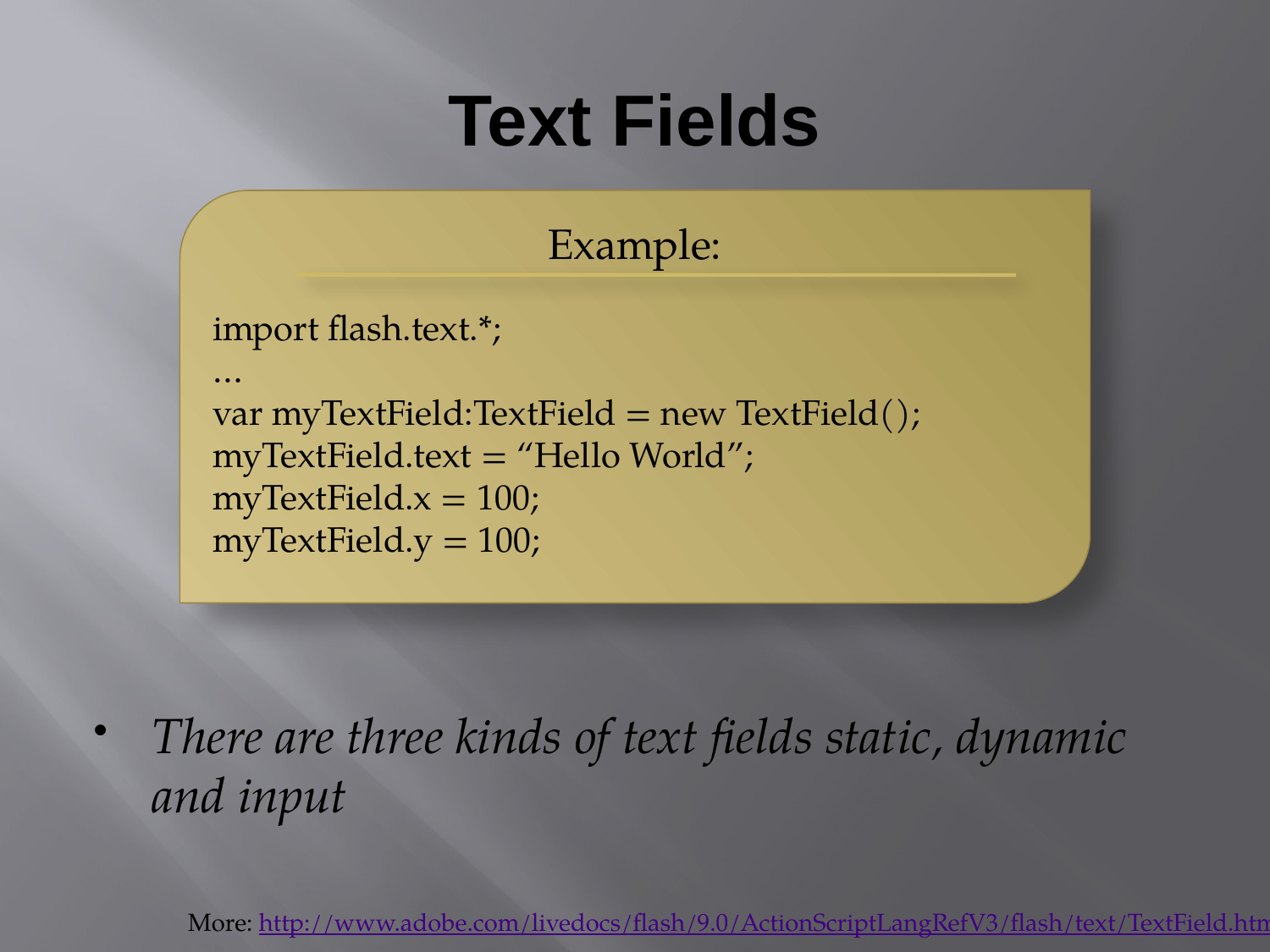

# Text Fields
Example:

import flash.text.*;
…
var myTextField:TextField = new TextField();
myTextField.text = “Hello World”;
myTextField.x = 100;
myTextField.y = 100;
There are three kinds of text fields static, dynamic and input
More: http://www.adobe.com/livedocs/flash/9.0/ActionScriptLangRefV3/flash/text/TextField.html